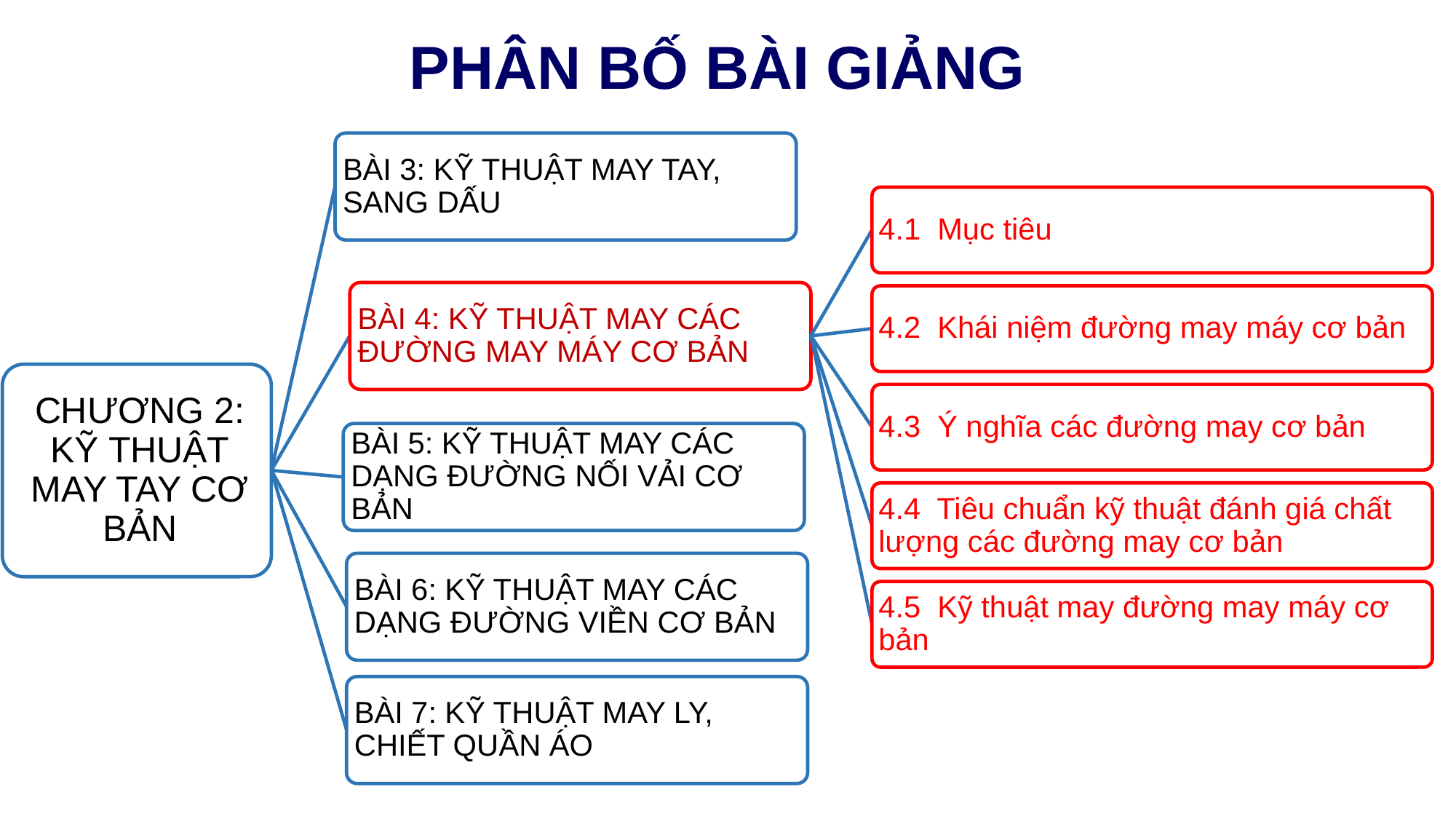

PHÂN BỐ BÀI GIẢNG
CHƯƠNG 2: KỸ THUẬT MAY TAY CƠ BẢN

BÀI 3: KỸ THUẬT MAY TAY,     SANG DẤU

BÀI 4: KỸ THUẬT MAY CÁC ĐƯỜNG MAY MÁY CƠ BẢN

4.1  Mục tiêu

4.2  Khái niệm đường may máy cơ bản

4.3  Ý nghĩa các đường may cơ bản

4.4  Tiêu chuẩn kỹ thuật đánh giá chất lượng các đường may cơ bản

4.5  Kỹ thuật may đường may máy cơ bản

BÀI 5: KỸ THUẬT MAY CÁC DẠNG ĐƯỜNG NỐI VẢI CƠ BẢN

BÀI 6: KỸ THUẬT MAY CÁC DẠNG ĐƯỜNG VIỀN CƠ BẢN

BÀI 7: KỸ THUẬT MAY LY, CHIẾT QUẦN ÁO